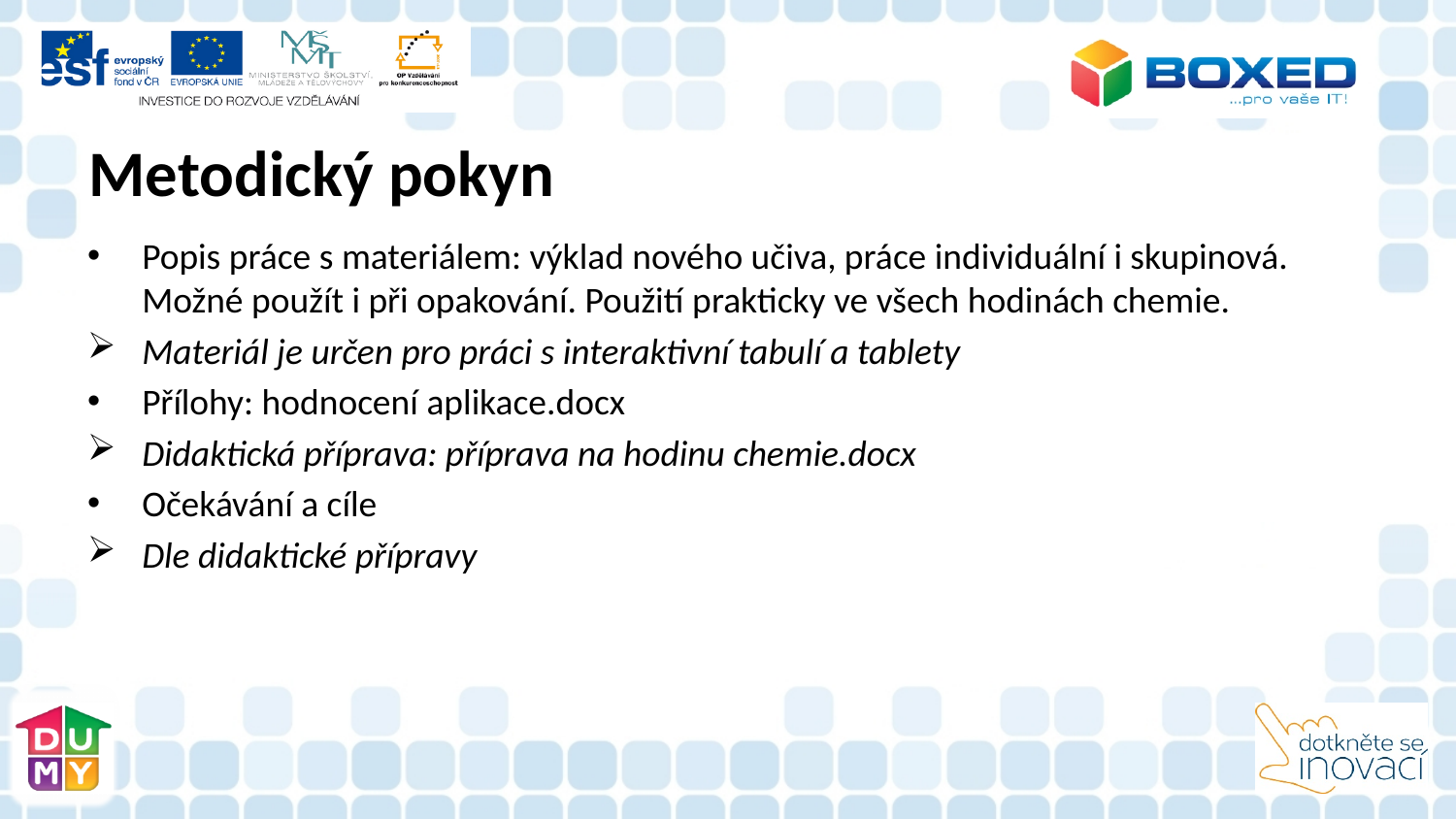

# Metodický pokyn
Popis práce s materiálem: výklad nového učiva, práce individuální i skupinová. Možné použít i při opakování. Použití prakticky ve všech hodinách chemie.
Materiál je určen pro práci s interaktivní tabulí a tablety
Přílohy: hodnocení aplikace.docx
Didaktická příprava: příprava na hodinu chemie.docx
Očekávání a cíle
Dle didaktické přípravy